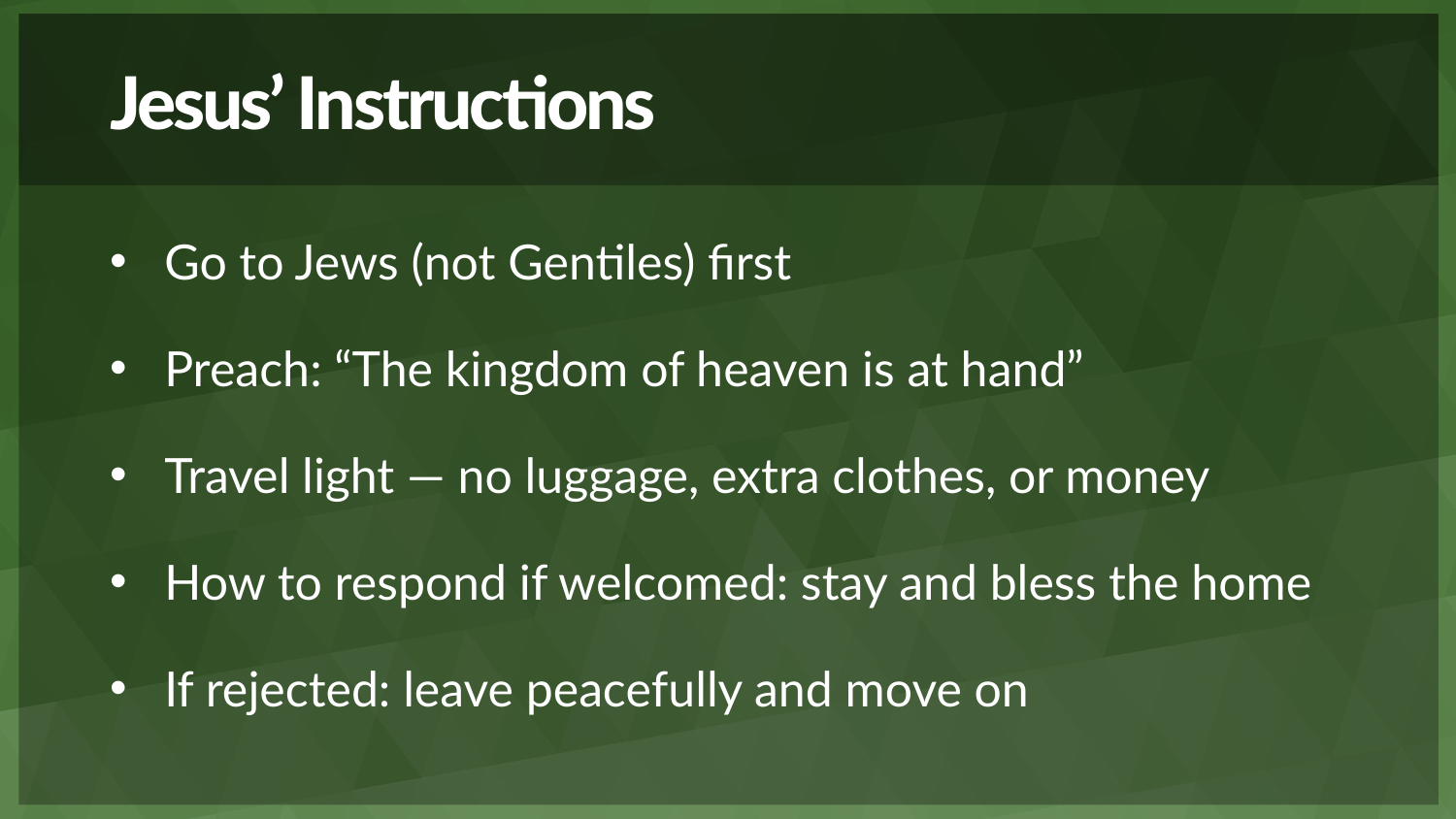

# Jesus’ Instructions
Go to Jews (not Gentiles) first
Preach: “The kingdom of heaven is at hand”
Travel light — no luggage, extra clothes, or money
How to respond if welcomed: stay and bless the home
If rejected: leave peacefully and move on